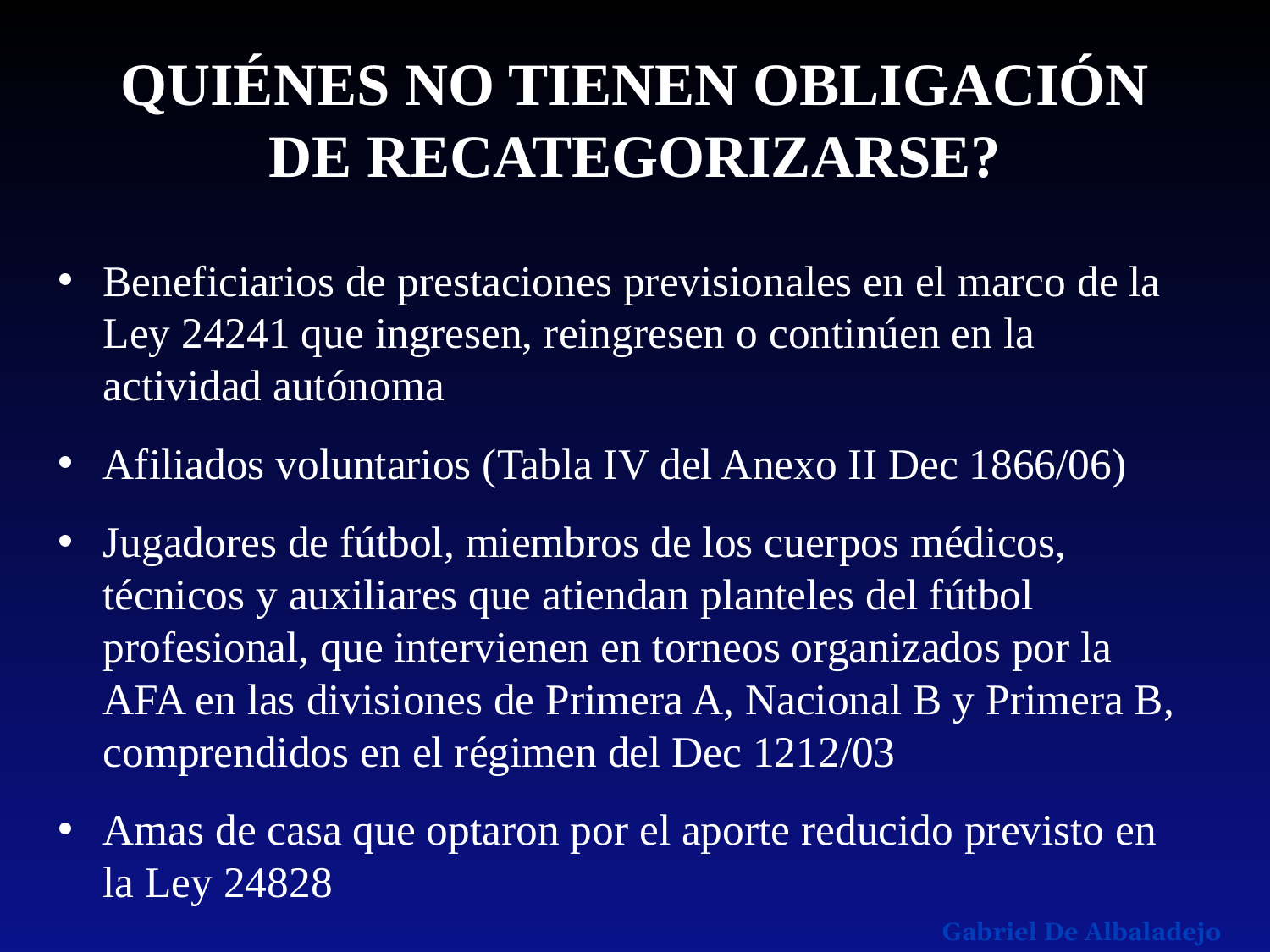

# QUIÉNES NO TIENEN OBLIGACIÓN DE RECATEGORIZARSE?
Beneficiarios de prestaciones previsionales en el marco de la Ley 24241 que ingresen, reingresen o continúen en la actividad autónoma
Afiliados voluntarios (Tabla IV del Anexo II Dec 1866/06)
Jugadores de fútbol, miembros de los cuerpos médicos, técnicos y auxiliares que atiendan planteles del fútbol profesional, que intervienen en torneos organizados por la AFA en las divisiones de Primera A, Nacional B y Primera B, comprendidos en el régimen del Dec 1212/03
Amas de casa que optaron por el aporte reducido previsto en la Ley 24828
Gabriel De Albaladejo